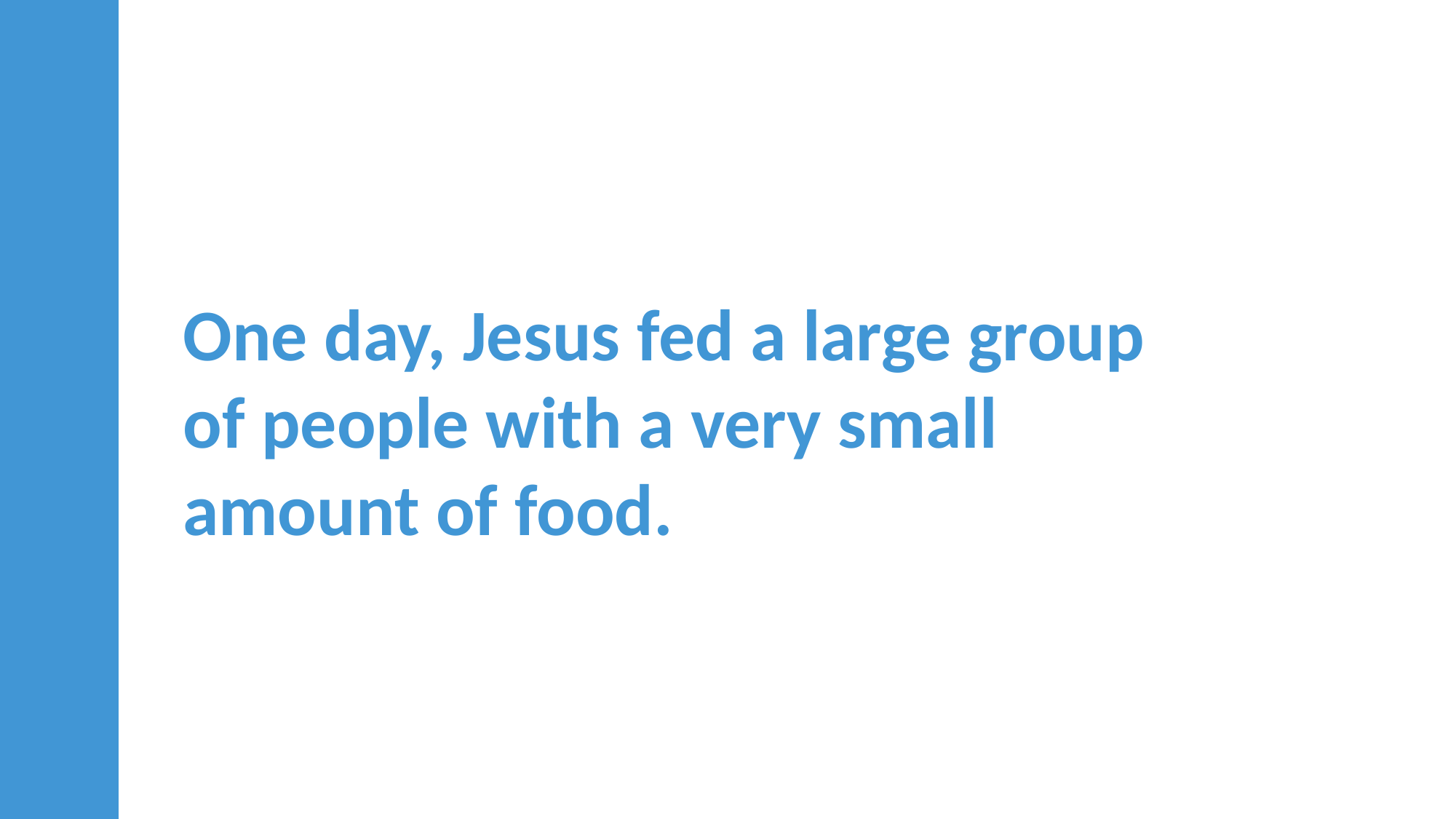

One day, Jesus fed a large group of people with a very small amount of food.